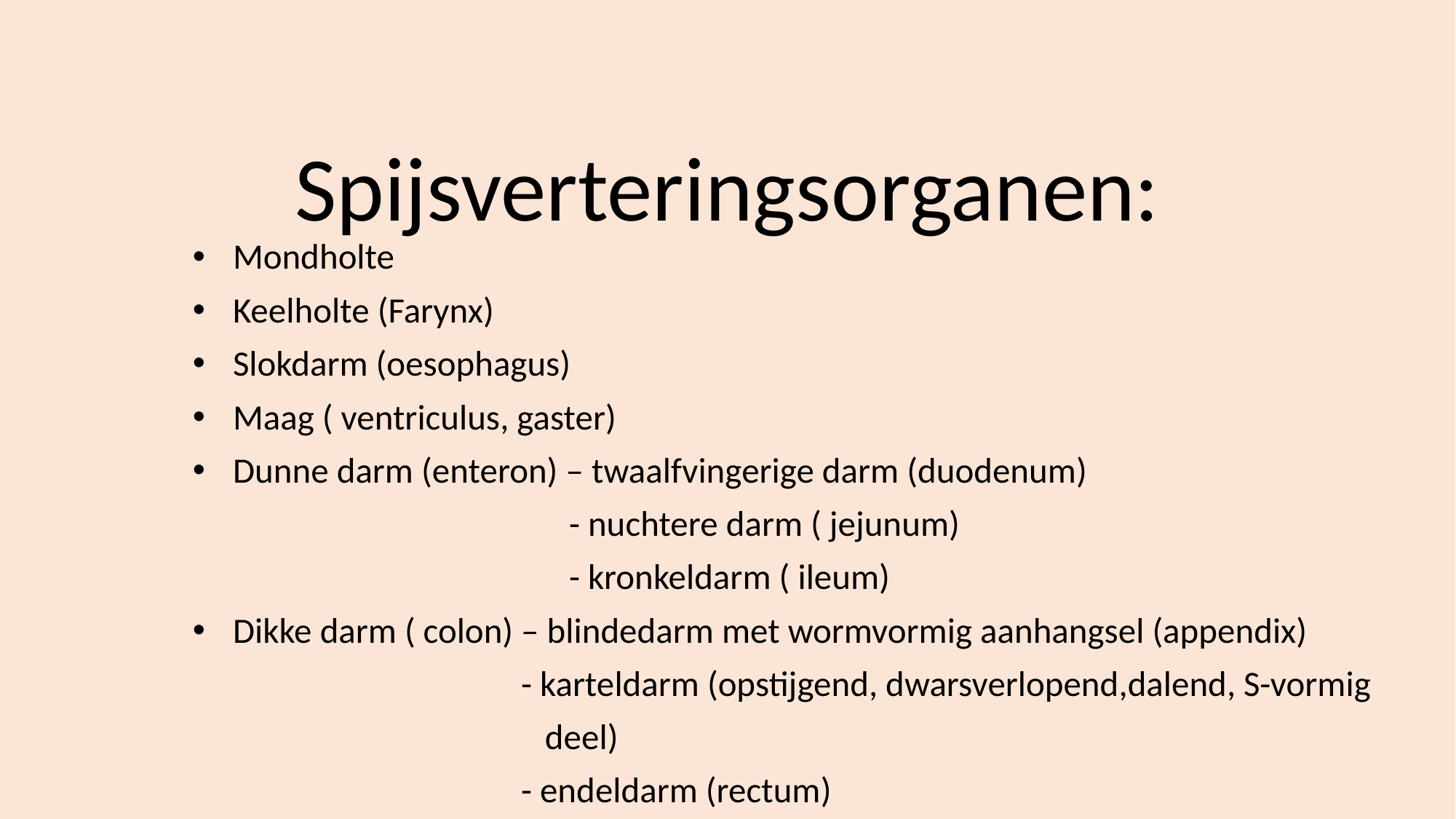

# Spijsverteringsorganen:
Mondholte
Keelholte (Farynx)
Slokdarm (oesophagus)
Maag ( ventriculus, gaster)
Dunne darm (enteron) – twaalfvingerige darm (duodenum)
                                               - nuchtere darm ( jejunum)
                                               - kronkeldarm ( ileum)
Dikke darm ( colon) – blindedarm met wormvormig aanhangsel (appendix)
                                         - karteldarm (opstijgend, dwarsverlopend,dalend, S-vormig
                                            deel)
                                         - endeldarm (rectum)